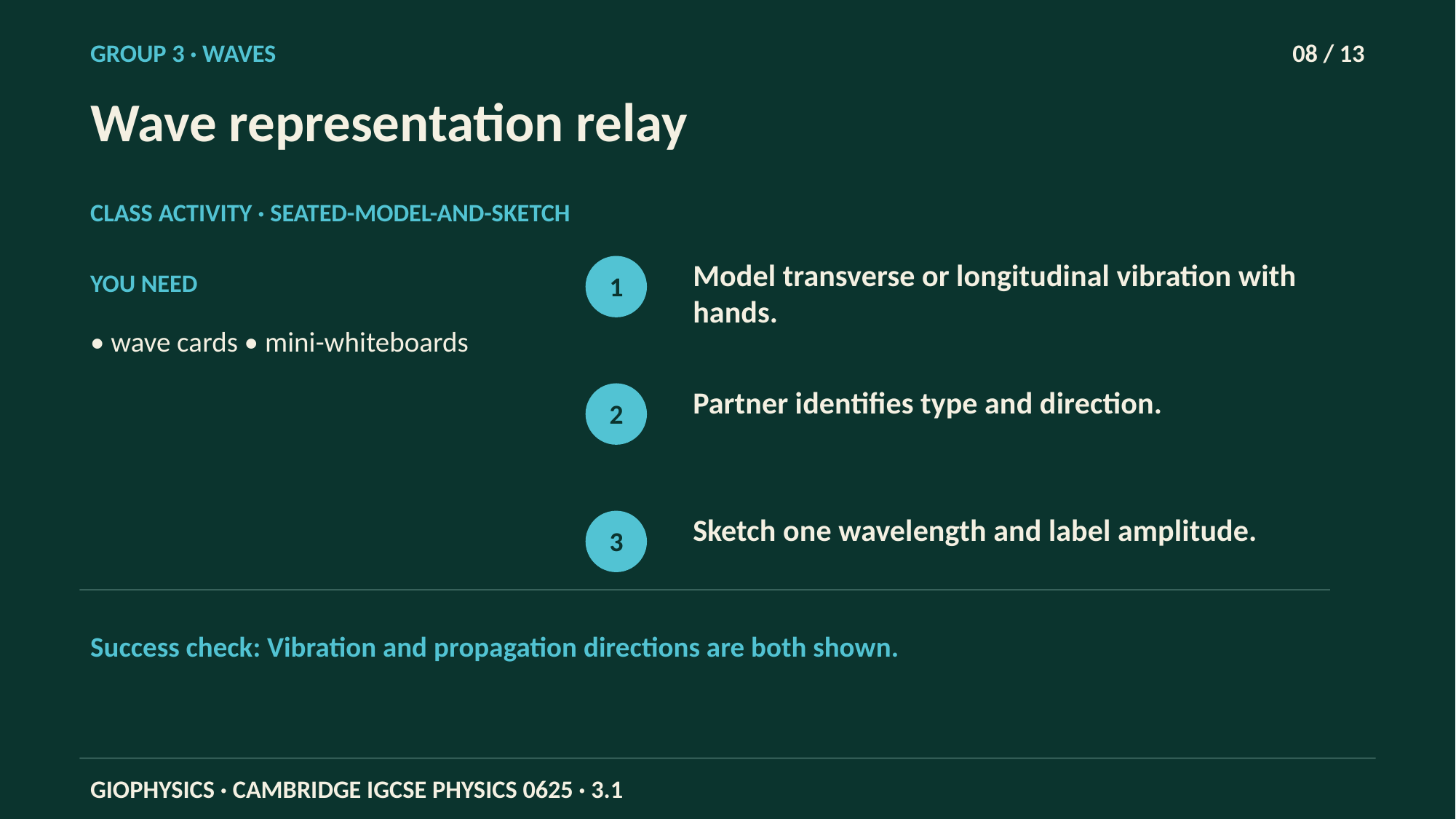

GROUP 3 · WAVES
08 / 13
Wave representation relay
CLASS ACTIVITY · SEATED-MODEL-AND-SKETCH
Model transverse or longitudinal vibration with hands.

YOU NEED
1
• wave cards • mini-whiteboards
Partner identifies type and direction.

2
Sketch one wavelength and label amplitude.

3

Success check: Vibration and propagation directions are both shown.

GIOPHYSICS · CAMBRIDGE IGCSE PHYSICS 0625 · 3.1